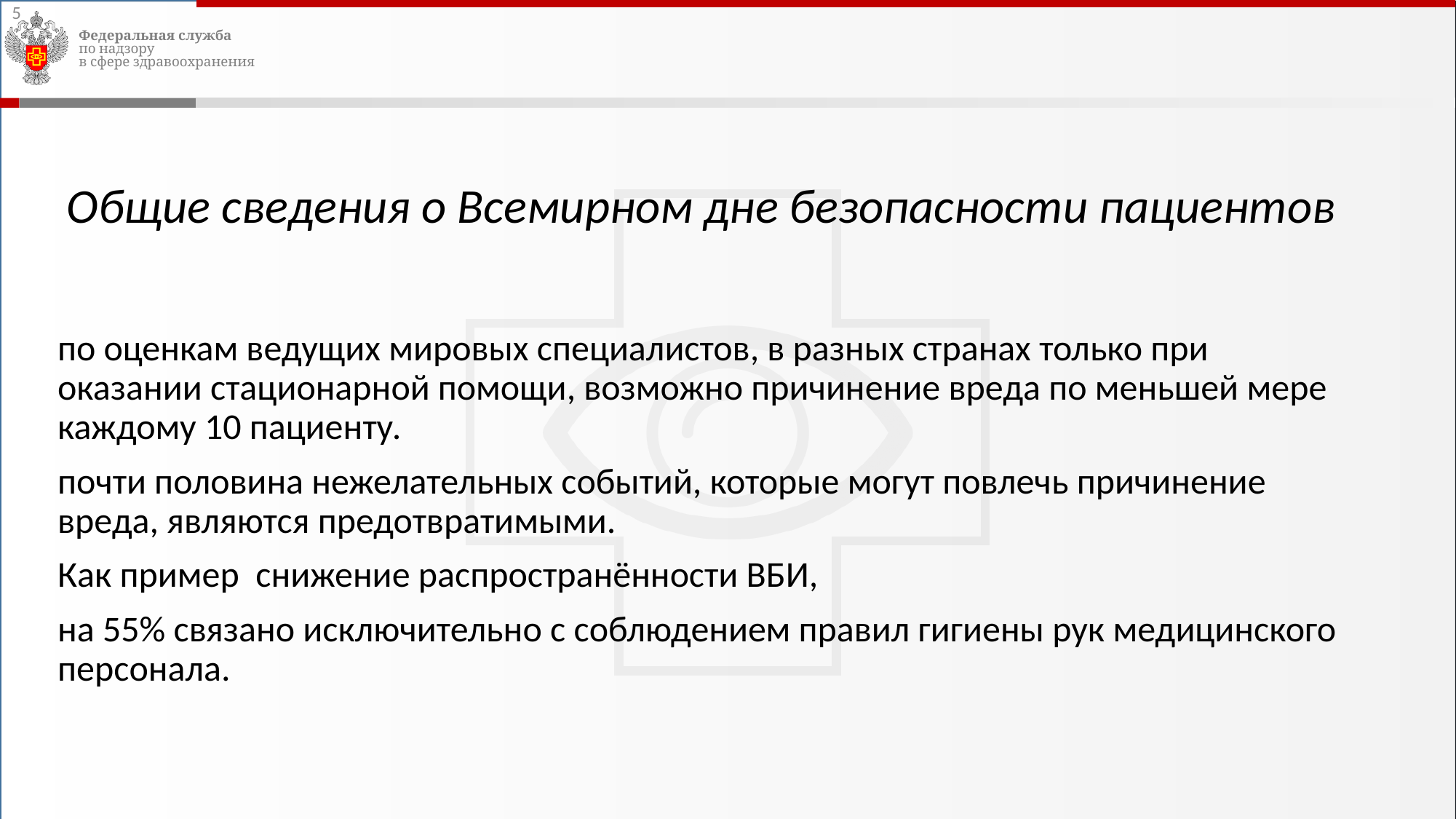

5
# Общие сведения о Всемирном дне безопасности пациентов
по оценкам ведущих мировых специалистов, в разных странах только при оказании стационарной помощи, возможно причинение вреда по меньшей мере каждому 10 пациенту.
почти половина нежелательных событий, которые могут повлечь причинение вреда, являются предотвратимыми.
Как пример  снижение распространённости ВБИ,
на 55% связано исключительно с соблюдением правил гигиены рук медицинского персонала.